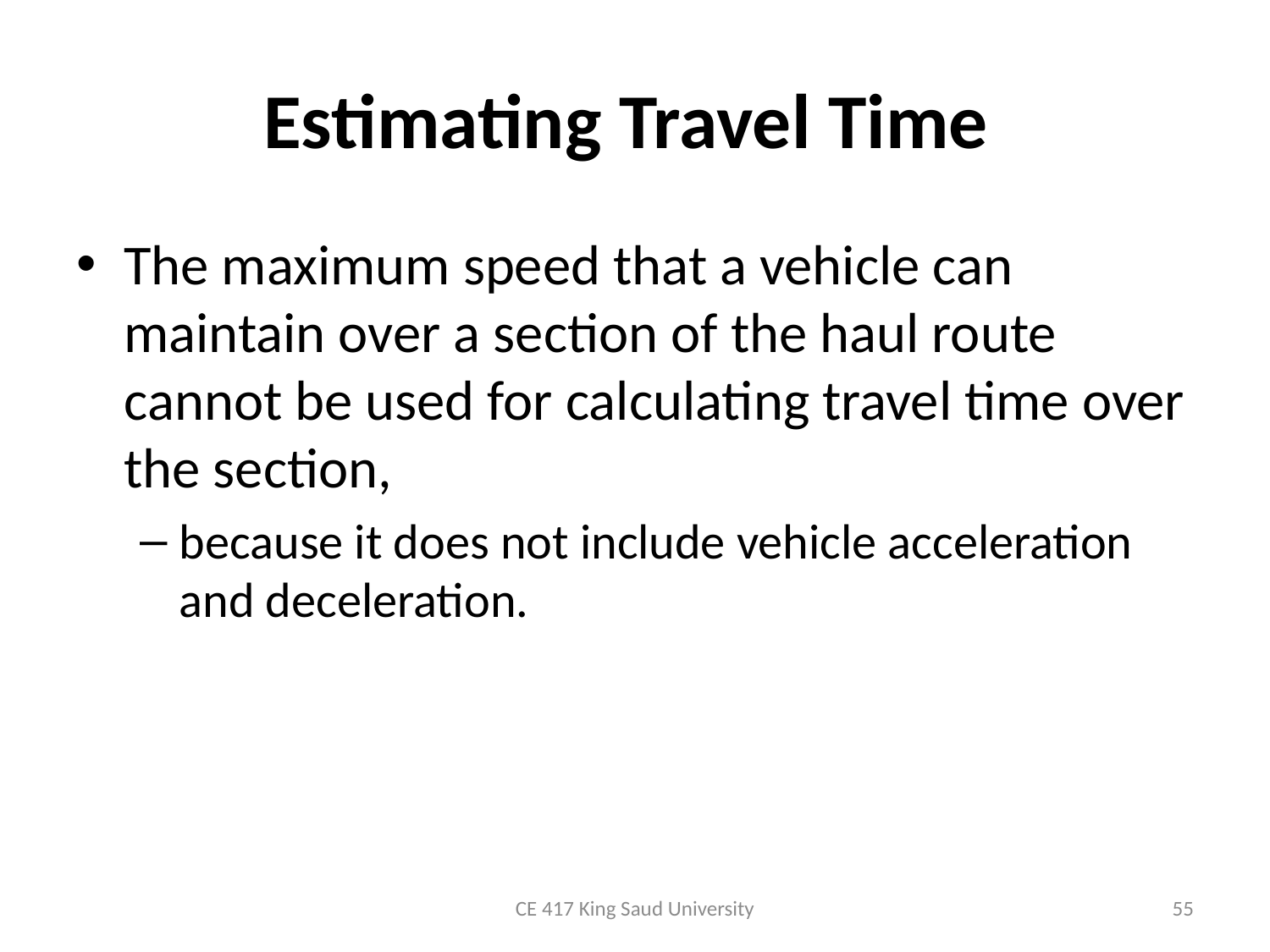

# Estimating Travel Time
The maximum speed that a vehicle can maintain over a section of the haul route cannot be used for calculating travel time over the section,
because it does not include vehicle acceleration and deceleration.
CE 417 King Saud University
55